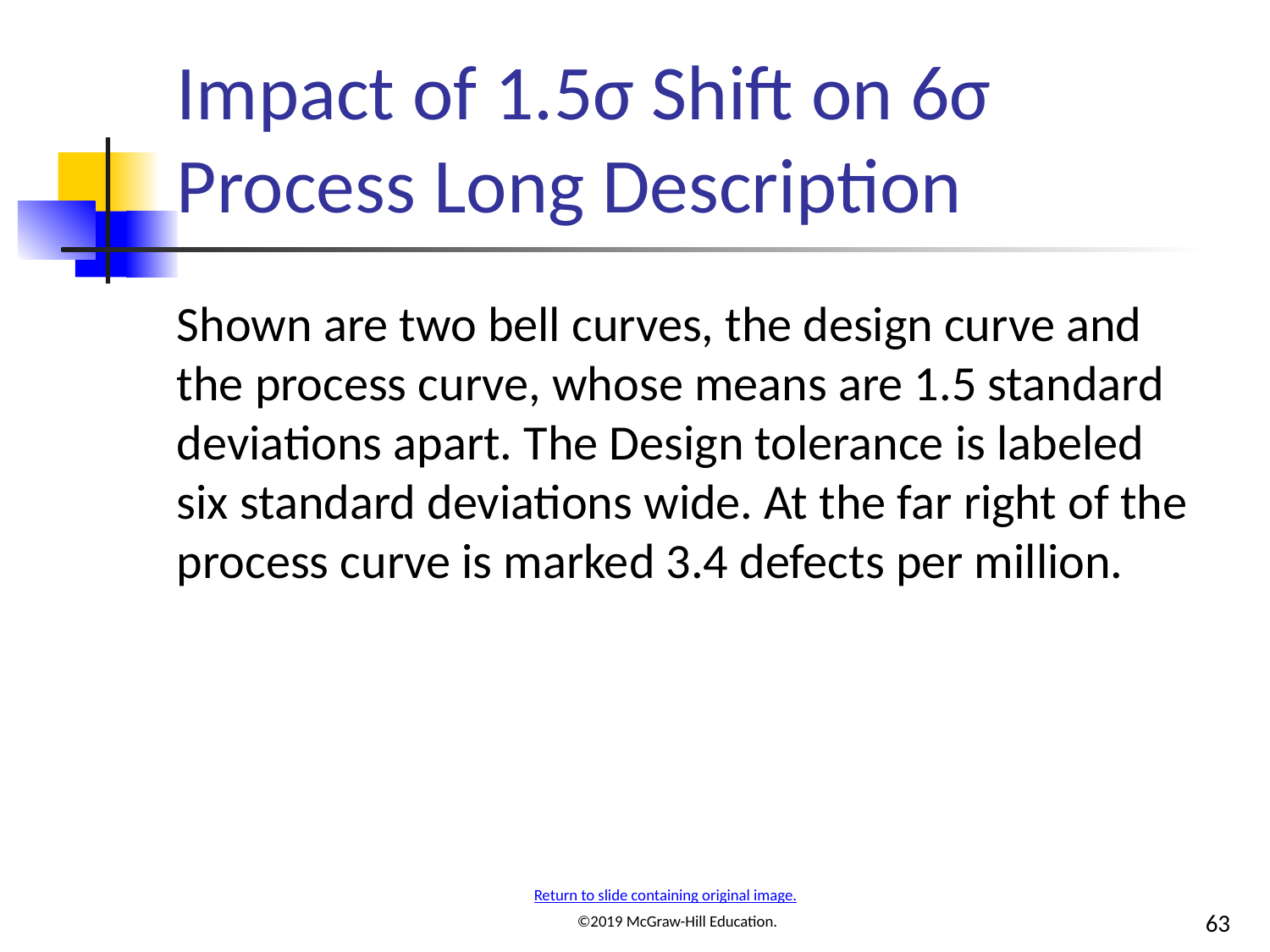

# Impact of 1.5σ Shift on 6σ Process Long Description
Shown are two bell curves, the design curve and the process curve, whose means are 1.5 standard deviations apart. The Design tolerance is labeled six standard deviations wide. At the far right of the process curve is marked 3.4 defects per million.
Return to slide containing original image.